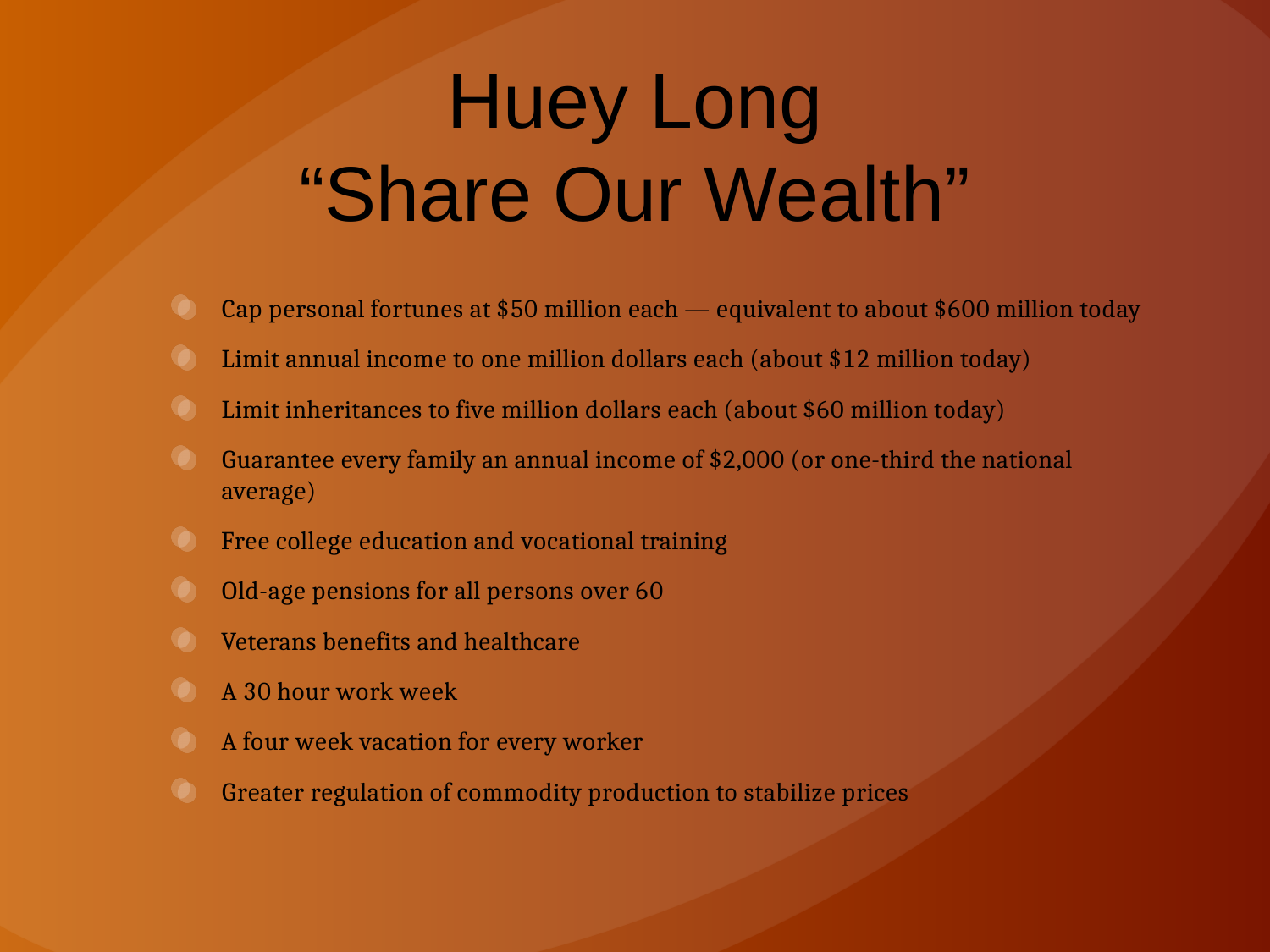

# Huey Long “Share Our Wealth”
Cap personal fortunes at $50 million each — equivalent to about $600 million today
Limit annual income to one million dollars each (about $12 million today)
Limit inheritances to five million dollars each (about $60 million today)
Guarantee every family an annual income of $2,000 (or one-third the national average)
Free college education and vocational training
Old-age pensions for all persons over 60
Veterans benefits and healthcare
A 30 hour work week
A four week vacation for every worker
Greater regulation of commodity production to stabilize prices